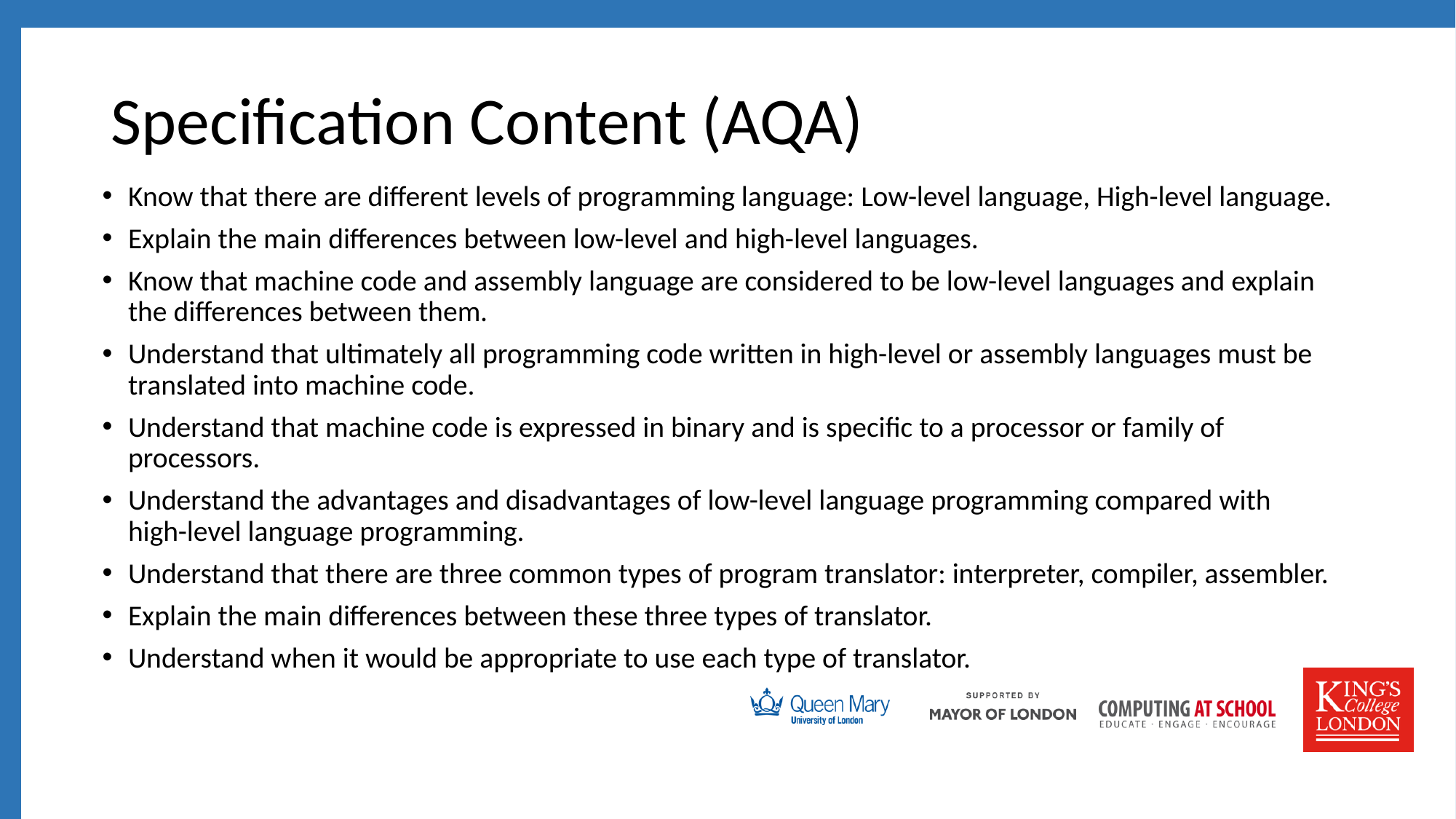

# Specification Content (AQA)
Know that there are different levels of programming language: Low-level language, High-level language.
Explain the main differences between low-level and high-level languages.
Know that machine code and assembly language are considered to be low-level languages and explain the differences between them.
Understand that ultimately all programming code written in high-level or assembly languages must be translated into machine code.
Understand that machine code is expressed in binary and is specific to a processor or family of processors.
Understand the advantages and disadvantages of low-level language programming compared with high-level language programming.
Understand that there are three common types of program translator: interpreter, compiler, assembler.
Explain the main differences between these three types of translator.
Understand when it would be appropriate to use each type of translator.